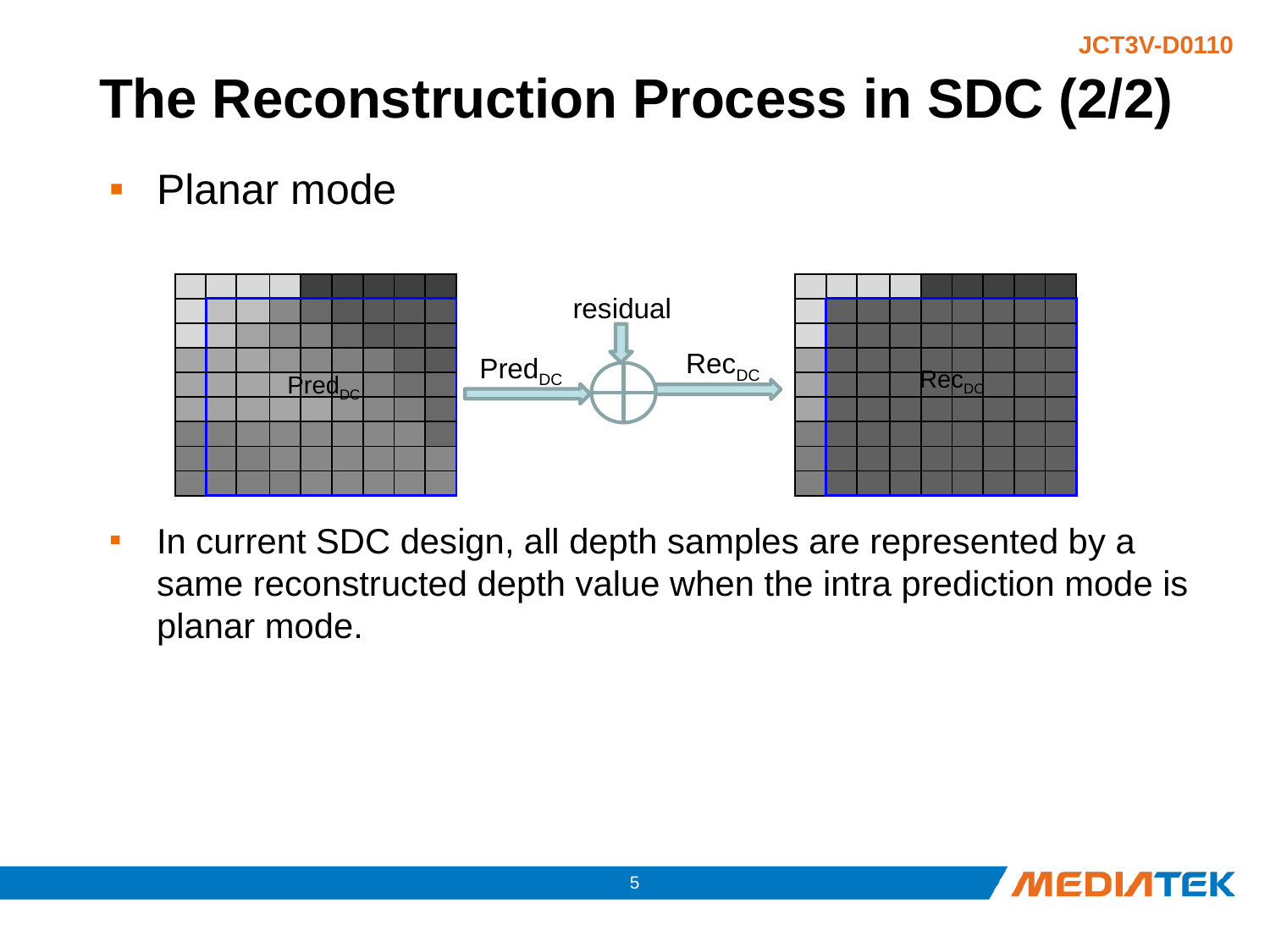

# The Reconstruction Process in SDC (2/2)
Planar mode

In current SDC design, all depth samples are represented by a same reconstructed depth value when the intra prediction mode is planar mode.

|  |  |  |  |  |  |  |  |  |
| --- | --- | --- | --- | --- | --- | --- | --- | --- |
|  |  |  |  |  |  |  |  |  |
|  |  |  |  |  |  |  |  |  |
|  |  |  |  |  |  |  |  |  |
|  |  |  |  |  |  |  |  |  |
|  |  |  |  |  |  |  |  |  |
|  |  |  |  |  |  |  |  |  |
|  |  |  |  |  |  |  |  |  |
|  |  |  |  |  |  |  |  |  |
|  |  |  |  |  |  |  |  |  |
| --- | --- | --- | --- | --- | --- | --- | --- | --- |
|  |  |  |  |  |  |  |  |  |
|  |  |  |  |  |  |  |  |  |
|  |  |  |  |  |  |  |  |  |
|  |  |  |  |  |  |  |  |  |
|  |  |  |  |  |  |  |  |  |
|  |  |  |  |  |  |  |  |  |
|  |  |  |  |  |  |  |  |  |
|  |  |  |  |  |  |  |  |  |
residual

RecDC
PredDC
RecDC
PredDC

5